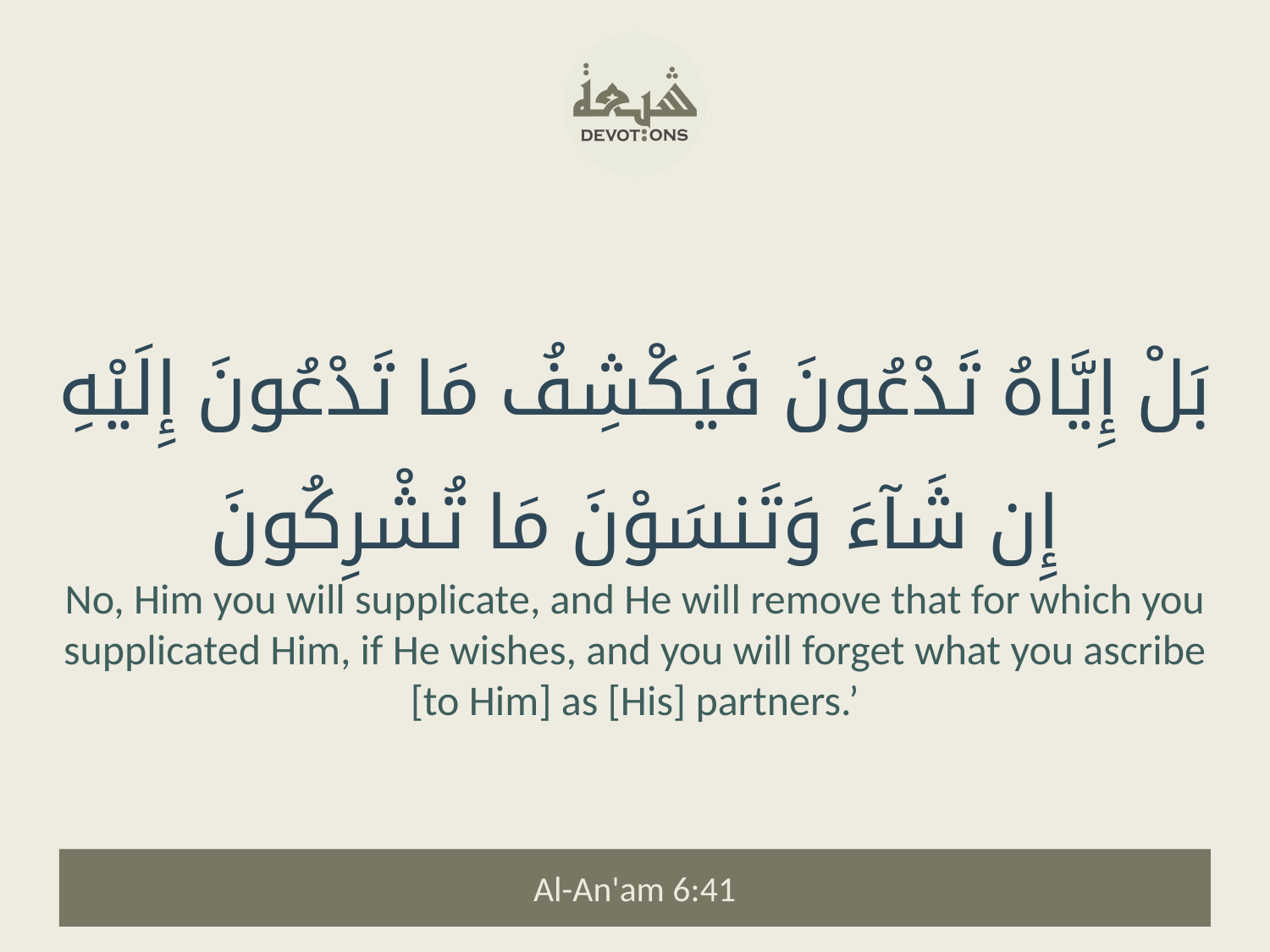

بَلْ إِيَّاهُ تَدْعُونَ فَيَكْشِفُ مَا تَدْعُونَ إِلَيْهِ إِن شَآءَ وَتَنسَوْنَ مَا تُشْرِكُونَ
No, Him you will supplicate, and He will remove that for which you supplicated Him, if He wishes, and you will forget what you ascribe [to Him] as [His] partners.’
Al-An'am 6:41